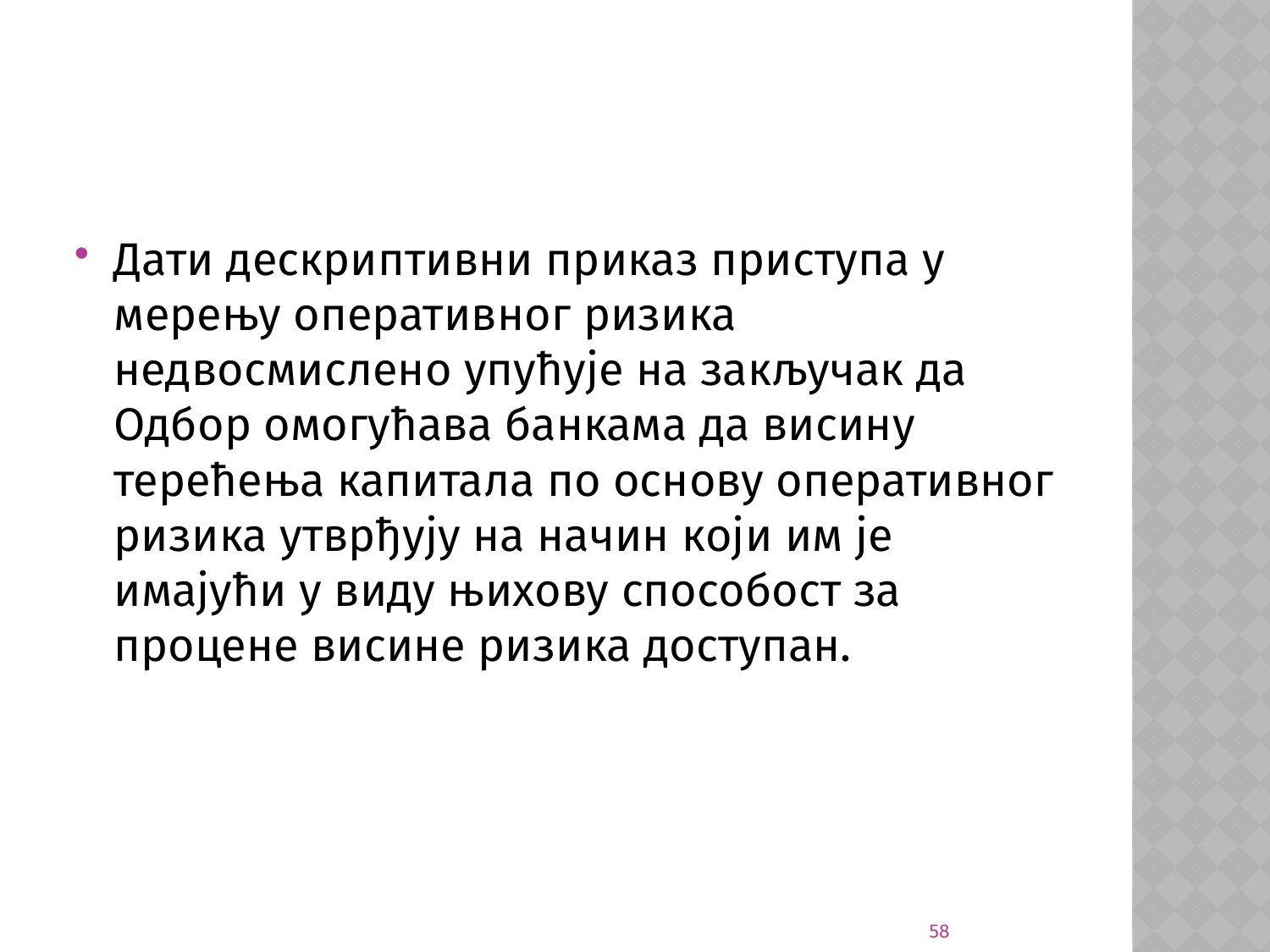

#
Дати дескриптивни приказ приступа у мерењу оперативног ризика недвосмислено упућује на закључак да Одбор омогућава банкама да висину терећења капитала по основу оперативног ризика утврђују на начин који им је имајући у виду њихову способост за процене висине ризика доступан.
58